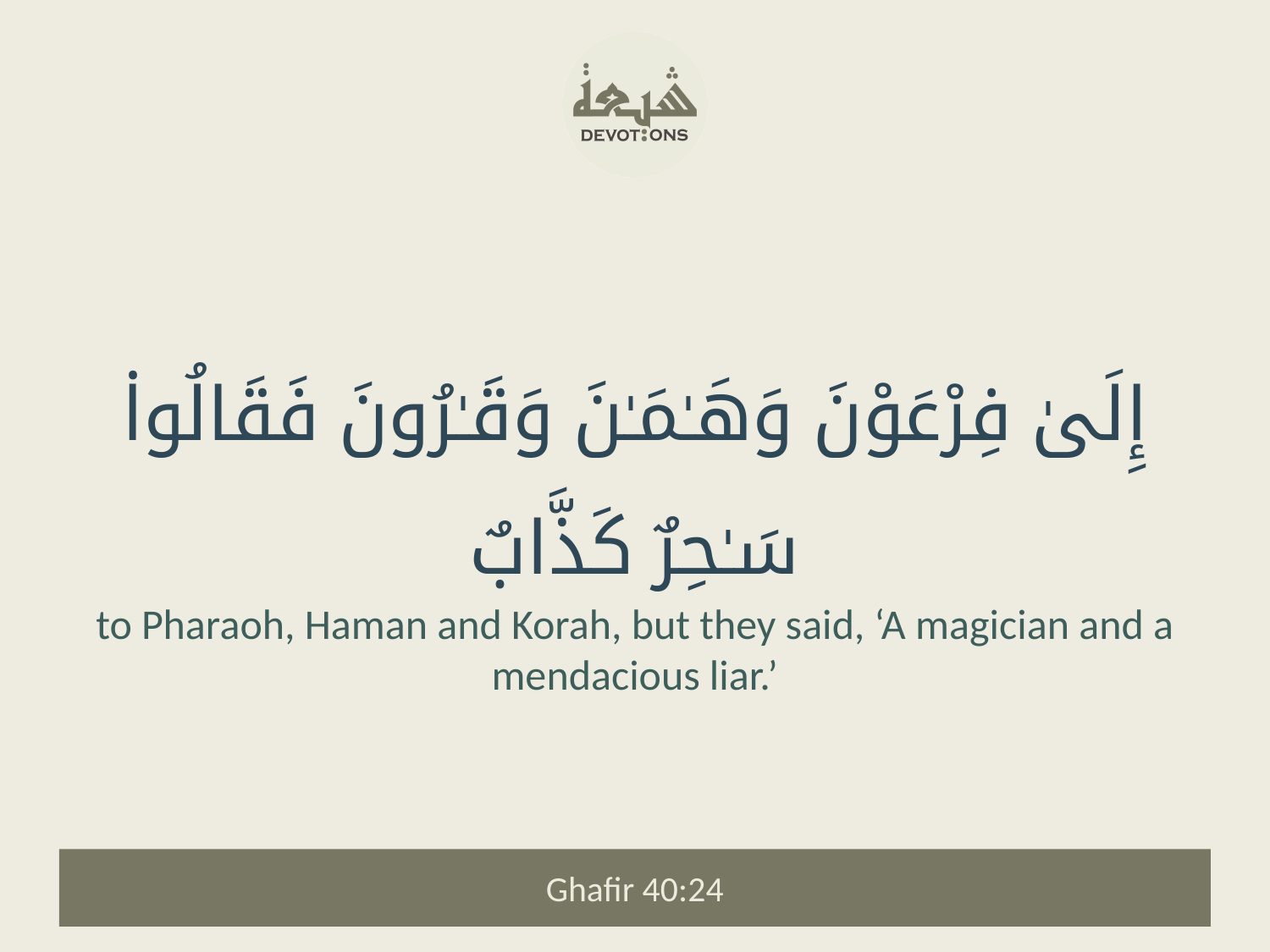

إِلَىٰ فِرْعَوْنَ وَهَـٰمَـٰنَ وَقَـٰرُونَ فَقَالُوا۟ سَـٰحِرٌ كَذَّابٌ
to Pharaoh, Haman and Korah, but they said, ‘A magician and a mendacious liar.’
Ghafir 40:24